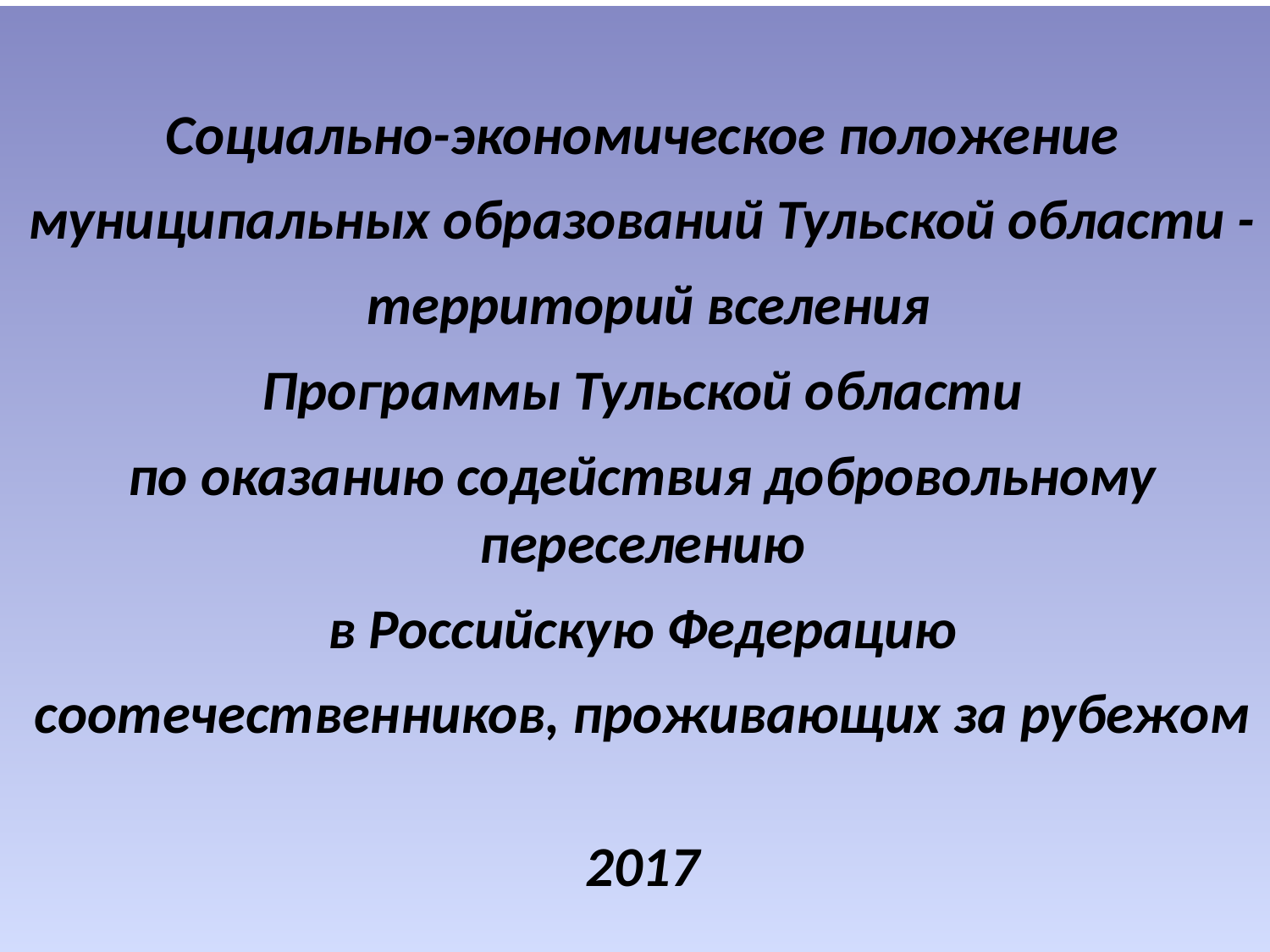

Социально-экономическое положение
муниципальных образований Тульской области -
 территорий вселения
Программы Тульской области
по оказанию содействия добровольному переселению
в Российскую Федерацию
соотечественников, проживающих за рубежом

2017